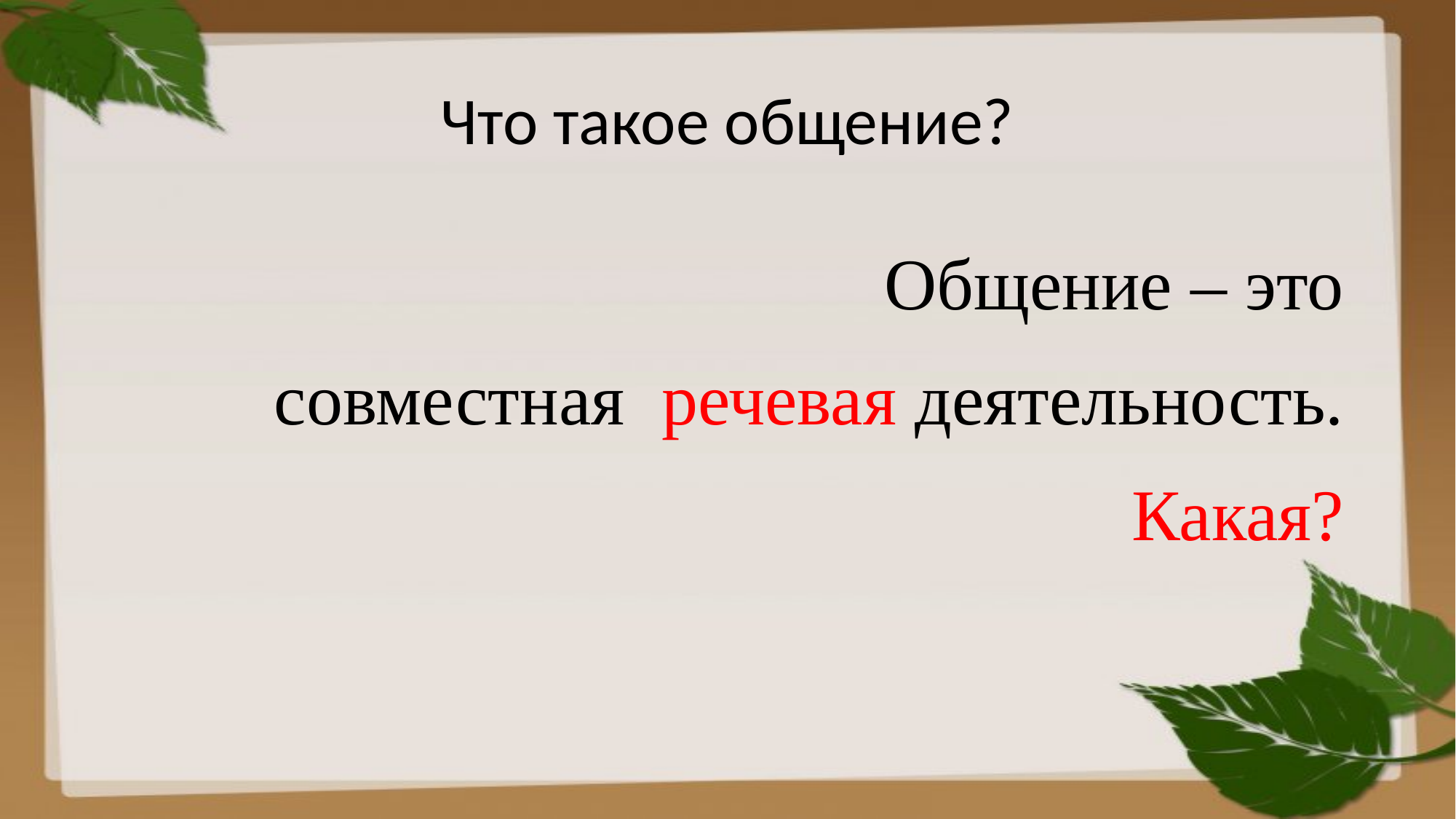

# Что такое общение?
Общение – это
 совместная  речевая деятельность.
Какая?